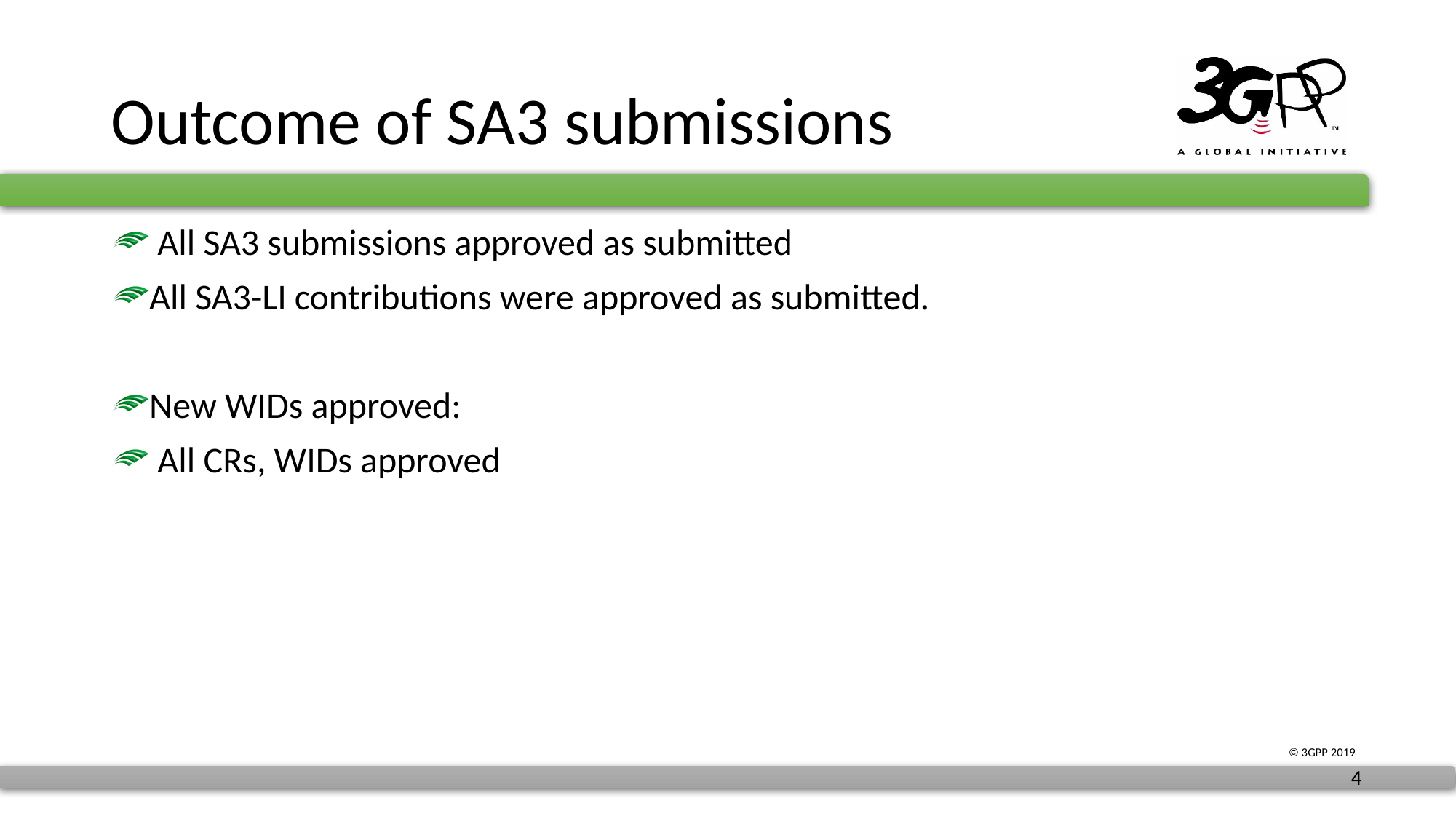

# Outcome of SA3 submissions
 All SA3 submissions approved as submitted
All SA3-LI contributions were approved as submitted.

New WIDs approved:
 All CRs, WIDs approved